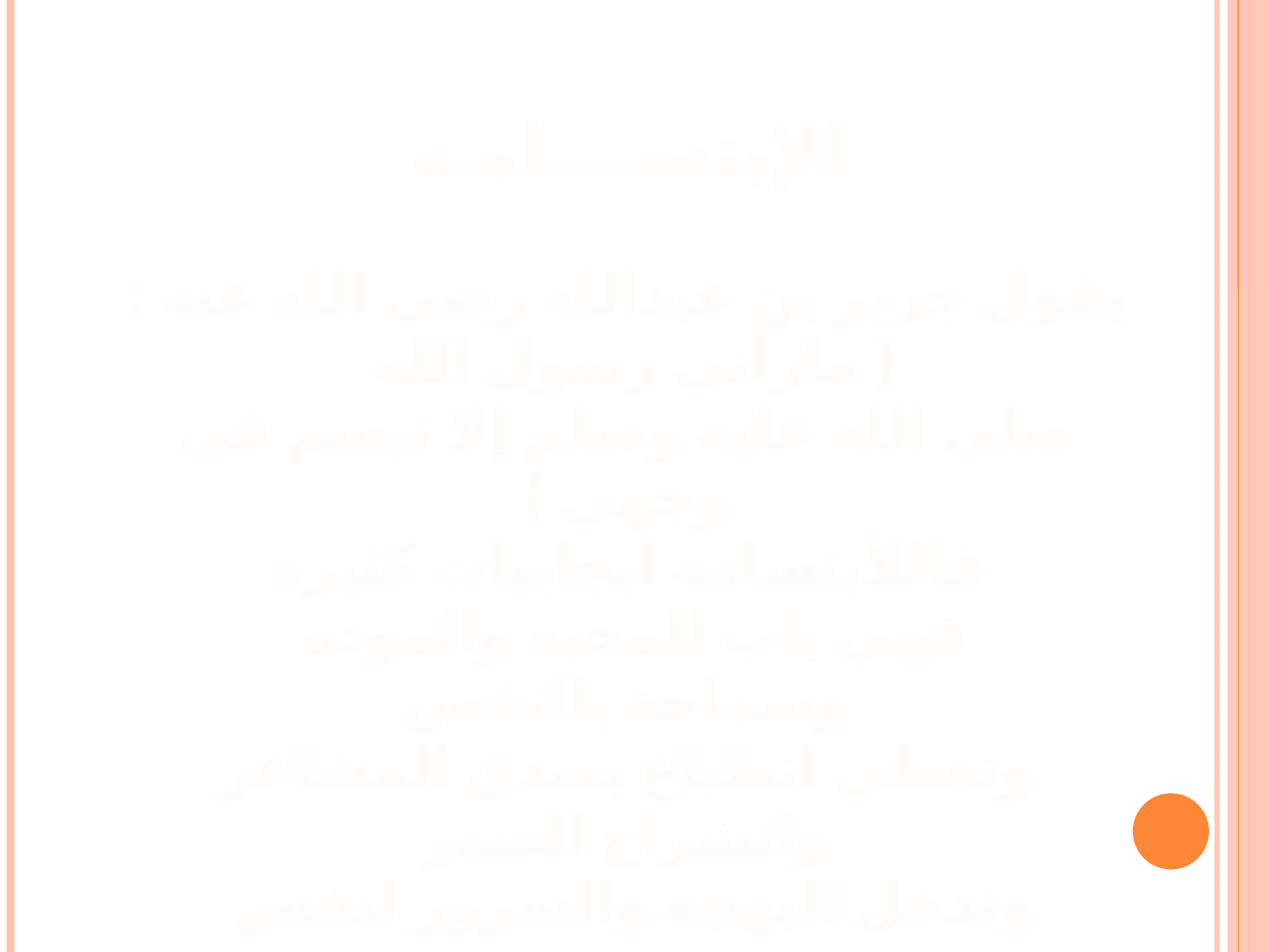

الإبتســــامـه

يقول جرير بن عبدالله رضي الله عنه :( مارأني رسول الله
صلى الله عليه وسلم إلا تبسم في وجهي )
فاللأبتسامه ايجابيات كثيره
فهي باب للمحبه والموده
وسماحة بالنفس
وتعطي انطباع بصدق المشاعر
وانشراح الصدر
وتدخل البهجه والسرور لنفس